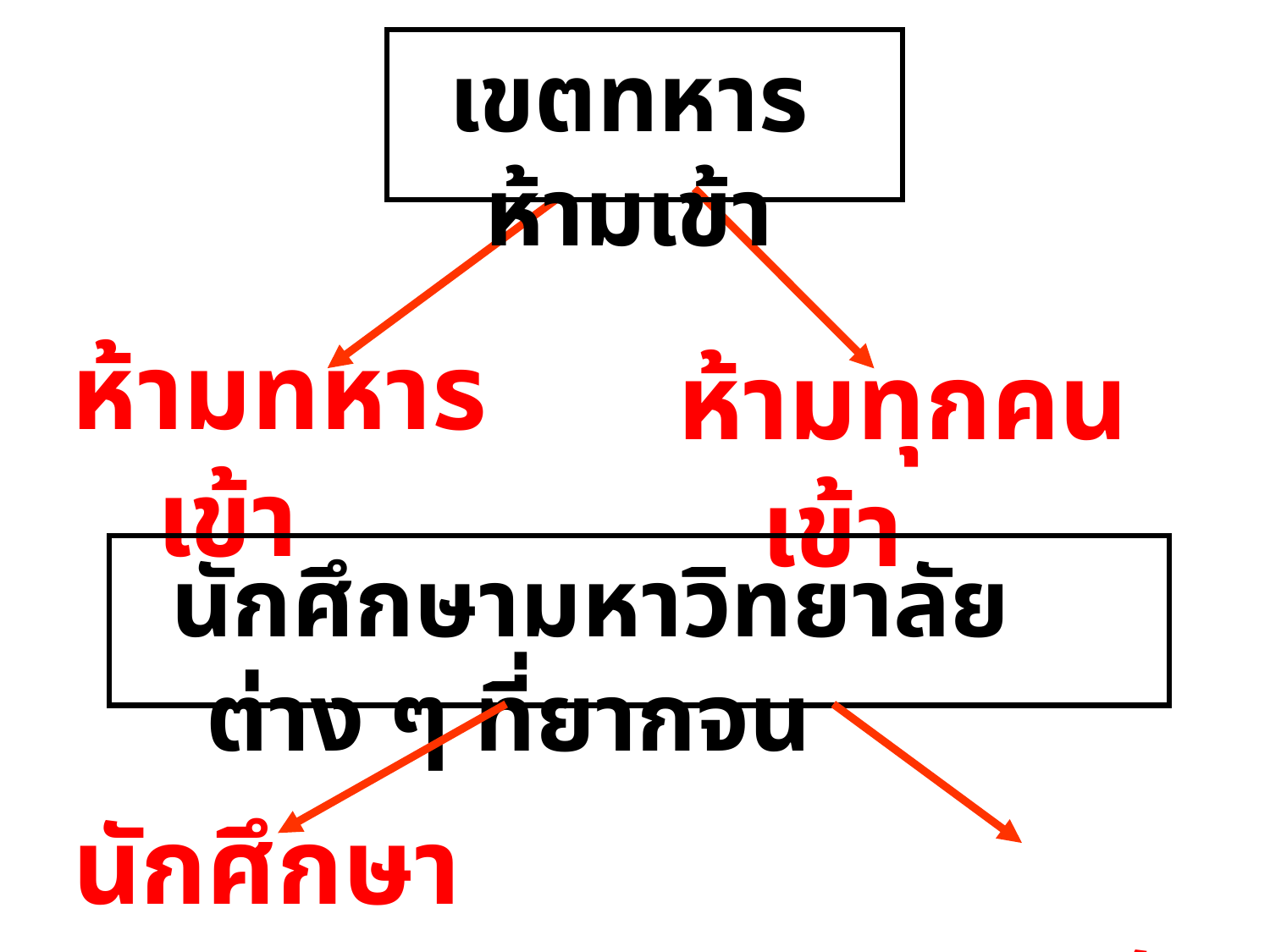

เขตทหารห้ามเข้า

ห้ามทหารเข้า
ห้ามทุกคนเข้า

  นักศึกษามหาวิทยาลัยต่าง ๆ ที่ยากจน

  นักศึกษายากจน
  มหาวิทยาลัยยากจน